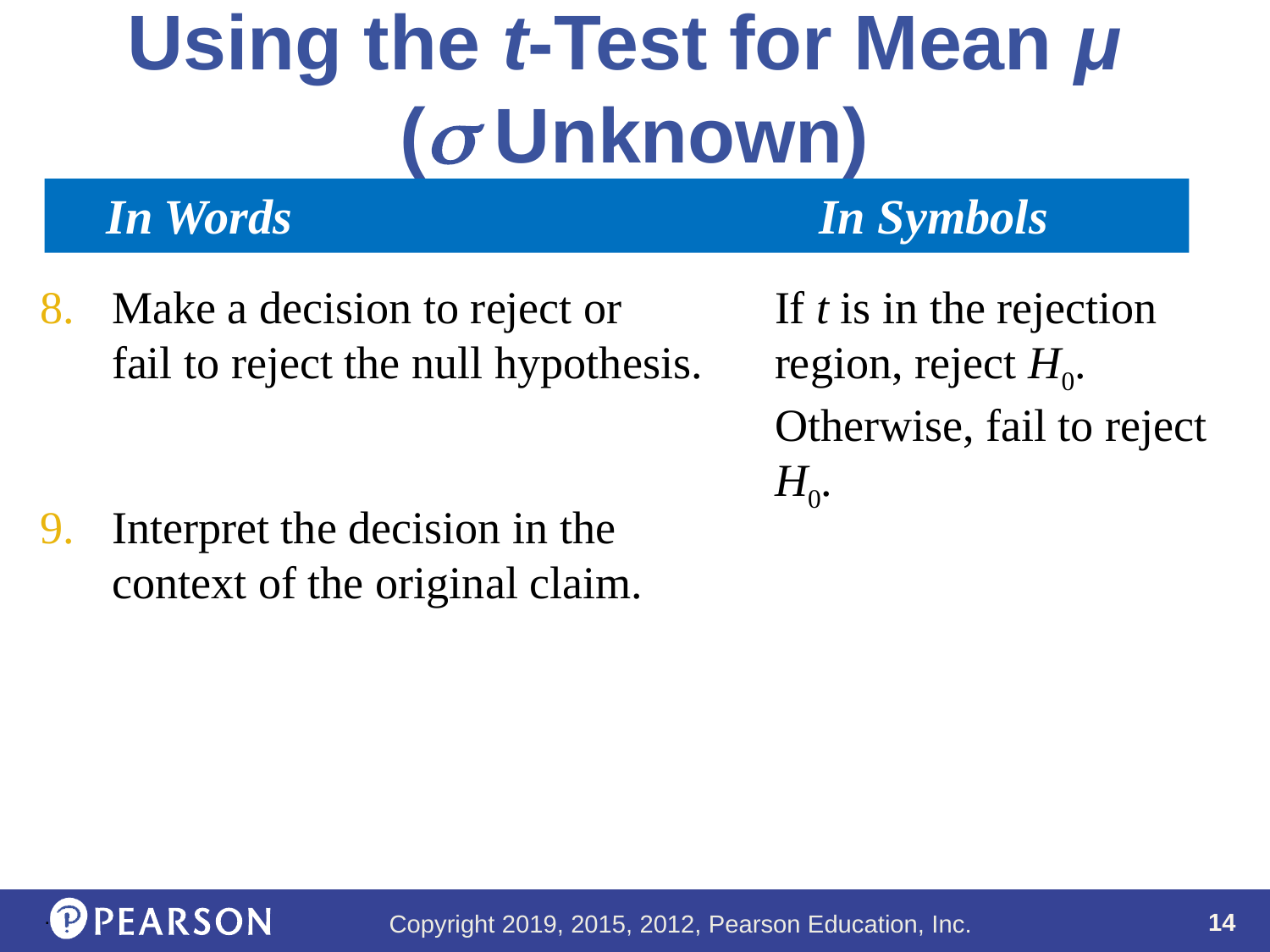

# Using the t-Test for Mean μ (σ Unknown)
    In Words					In Symbols

Make a decision to reject or
fail to reject the null hypothesis.

Interpret the decision in the
context of the original claim.
If t is in the rejection region, reject H0.  Otherwise, fail to reject H0.
.